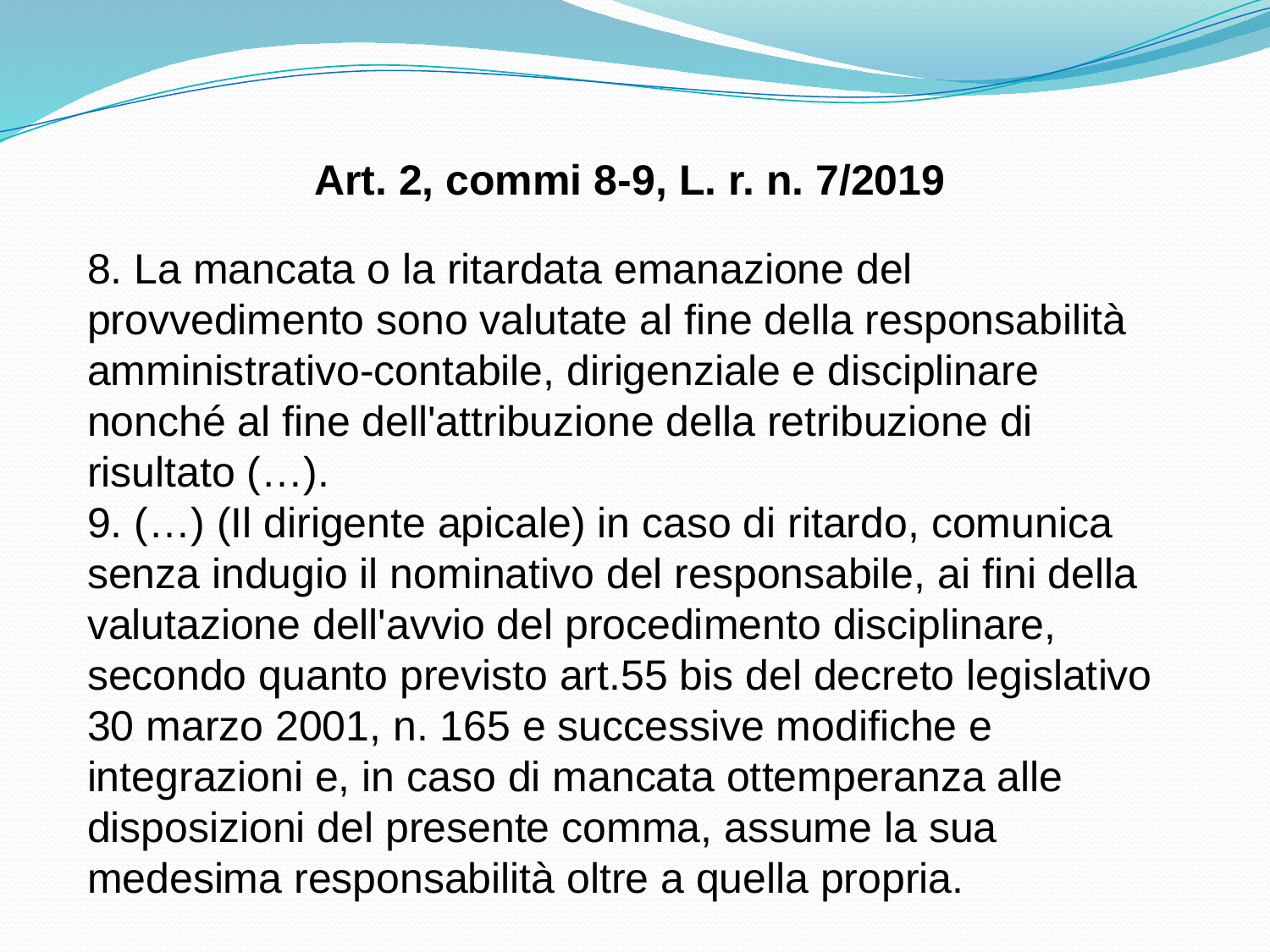

Art. 2, commi 8-9, L. r. n. 7/2019

8. La mancata o la ritardata emanazione del provvedimento sono valutate al fine della responsabilità amministrativo-contabile, dirigenziale e disciplinare nonché al fine dell'attribuzione della retribuzione di risultato (…).
9. (…) (Il dirigente apicale) in caso di ritardo, comunica senza indugio il nominativo del responsabile, ai fini della valutazione dell'avvio del procedimento disciplinare, secondo quanto previsto art.55 bis del decreto legislativo 30 marzo 2001, n. 165 e successive modifiche e integrazioni e, in caso di mancata ottemperanza alle disposizioni del presente comma, assume la sua medesima responsabilità oltre a quella propria.